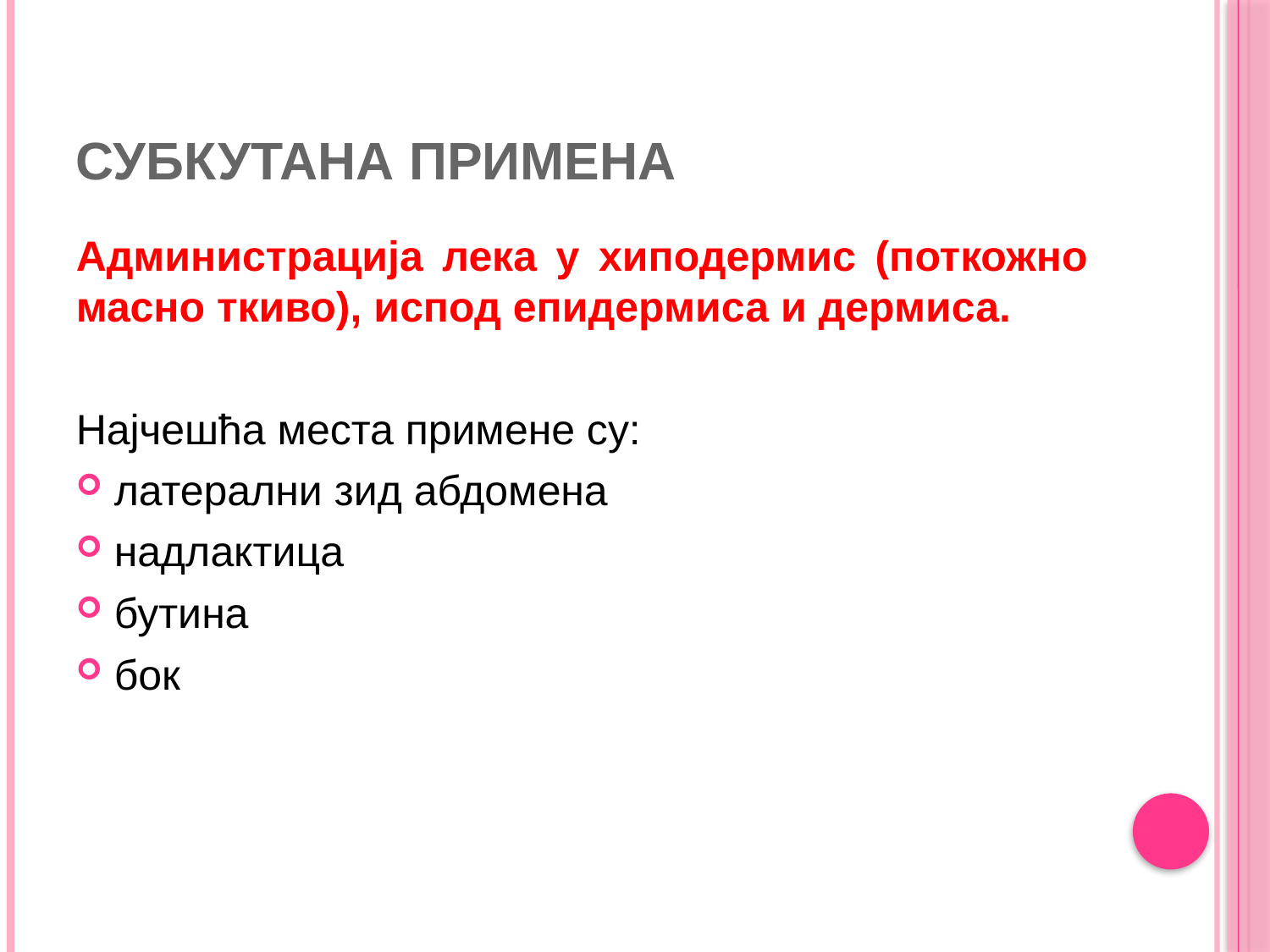

# Субкутана примена
Администрација лека у хиподермис (поткожно масно ткиво), испод епидермиса и дермиса.

Најчешћа места примене су:
латерални зид абдомена
надлактица
бутина
бок